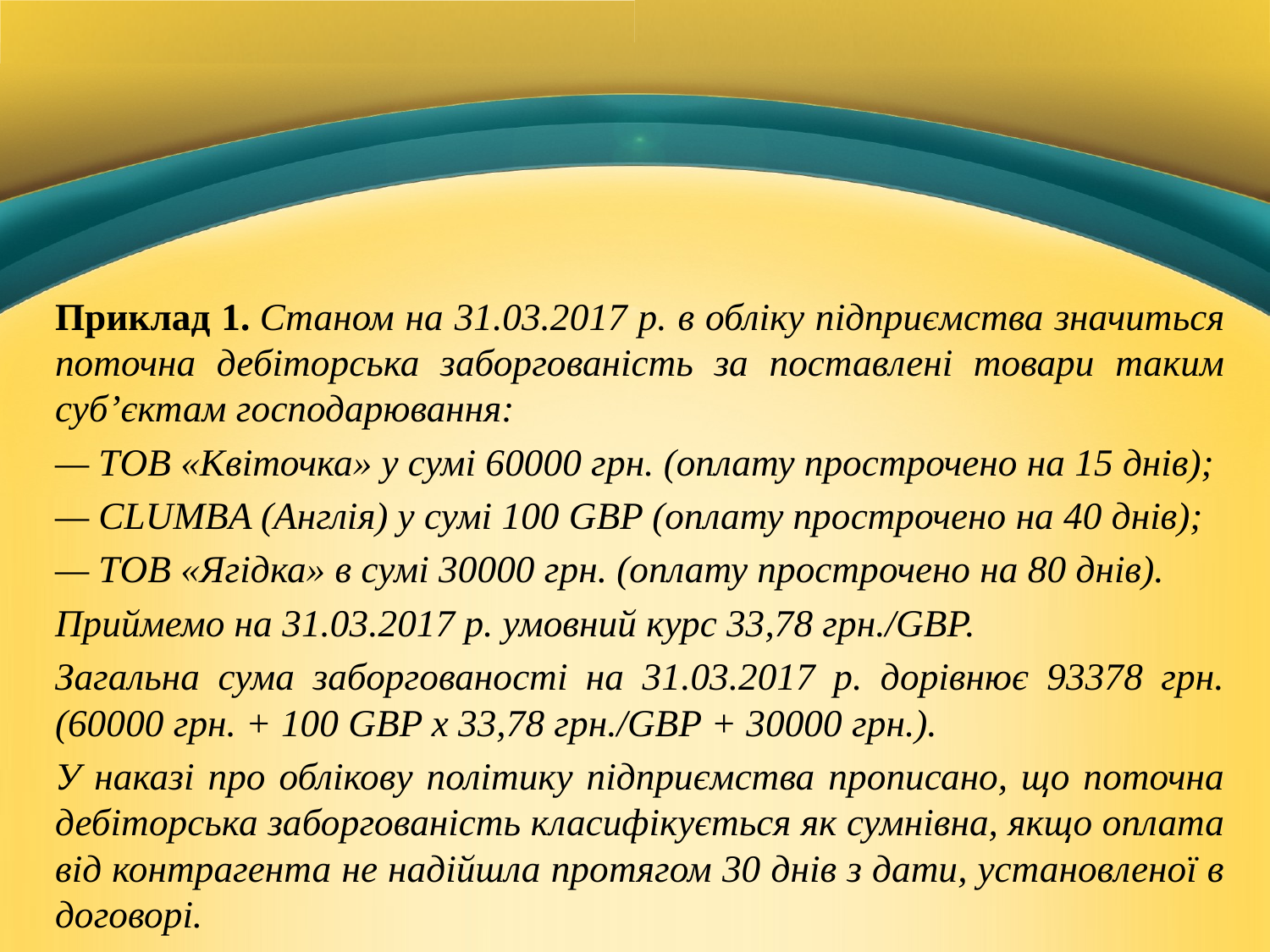

#
Приклад 1. Станом на 31.03.2017 р. в обліку підприємства значиться поточна дебіторська заборгованість за поставлені товари таким суб’єктам господарювання:
— ТОВ «Квіточка» у сумі 60000 грн. (оплату прострочено на 15 днів);
— CLUMBA (Англія) у сумі 100 GBP (оплату прострочено на 40 днів);
— ТОВ «Ягідка» в сумі 30000 грн. (оплату прострочено на 80 днів).
Приймемо на 31.03.2017 р. умовний курс 33,78 грн./GBP.
Загальна сума заборгованості на 31.03.2017 р. дорівнює 93378 грн. (60000 грн. + 100 GBP х 33,78 грн./GBP + 30000 грн.).
У наказі про облікову політику підприємства прописано, що поточна дебіторська заборгованість класифікується як сумнівна, якщо оплата від контрагента не надійшла протягом 30 днів з дати, установленої в договорі.